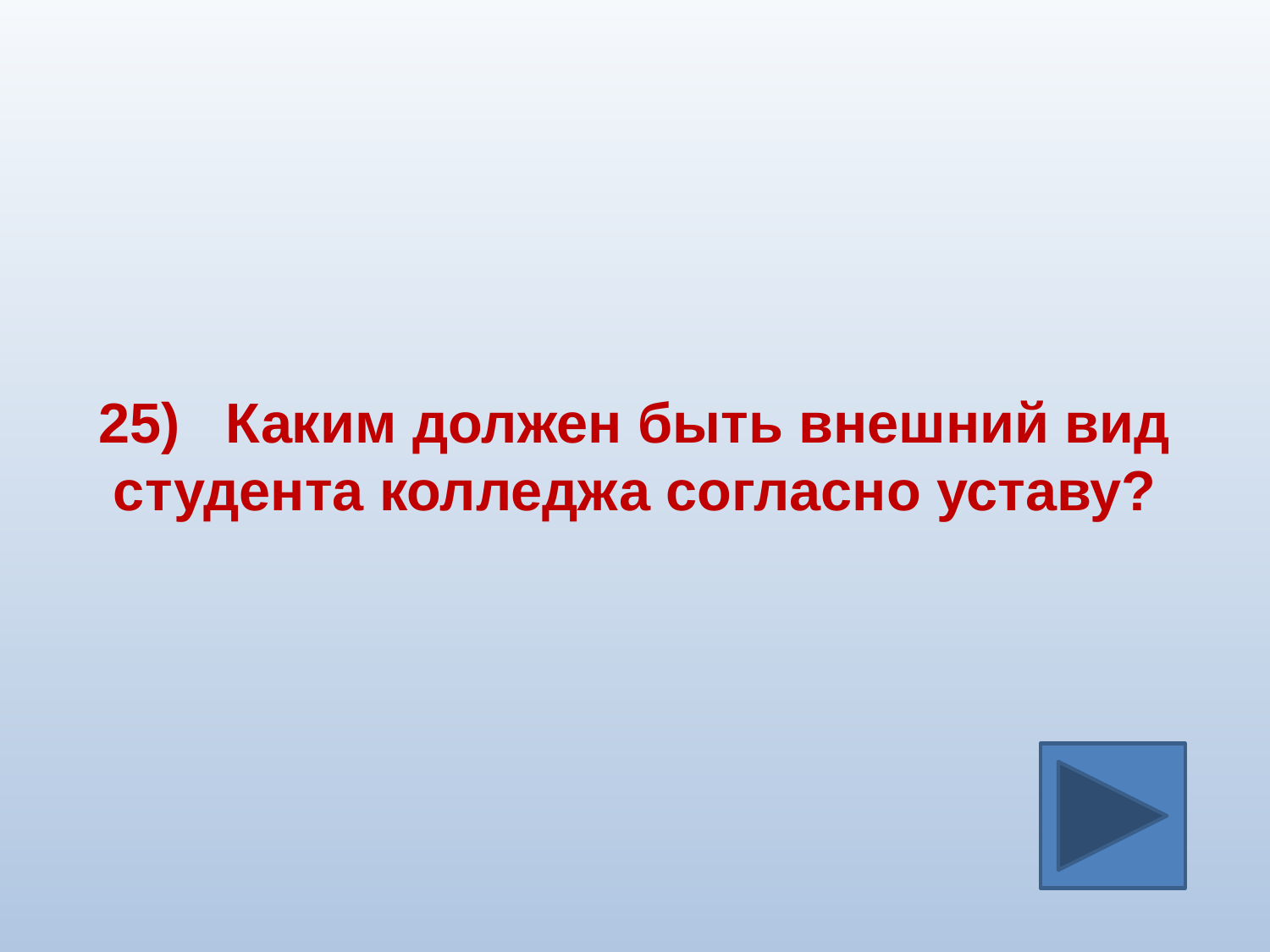

#

25)	Каким должен быть внешний вид студента колледжа согласно уставу?